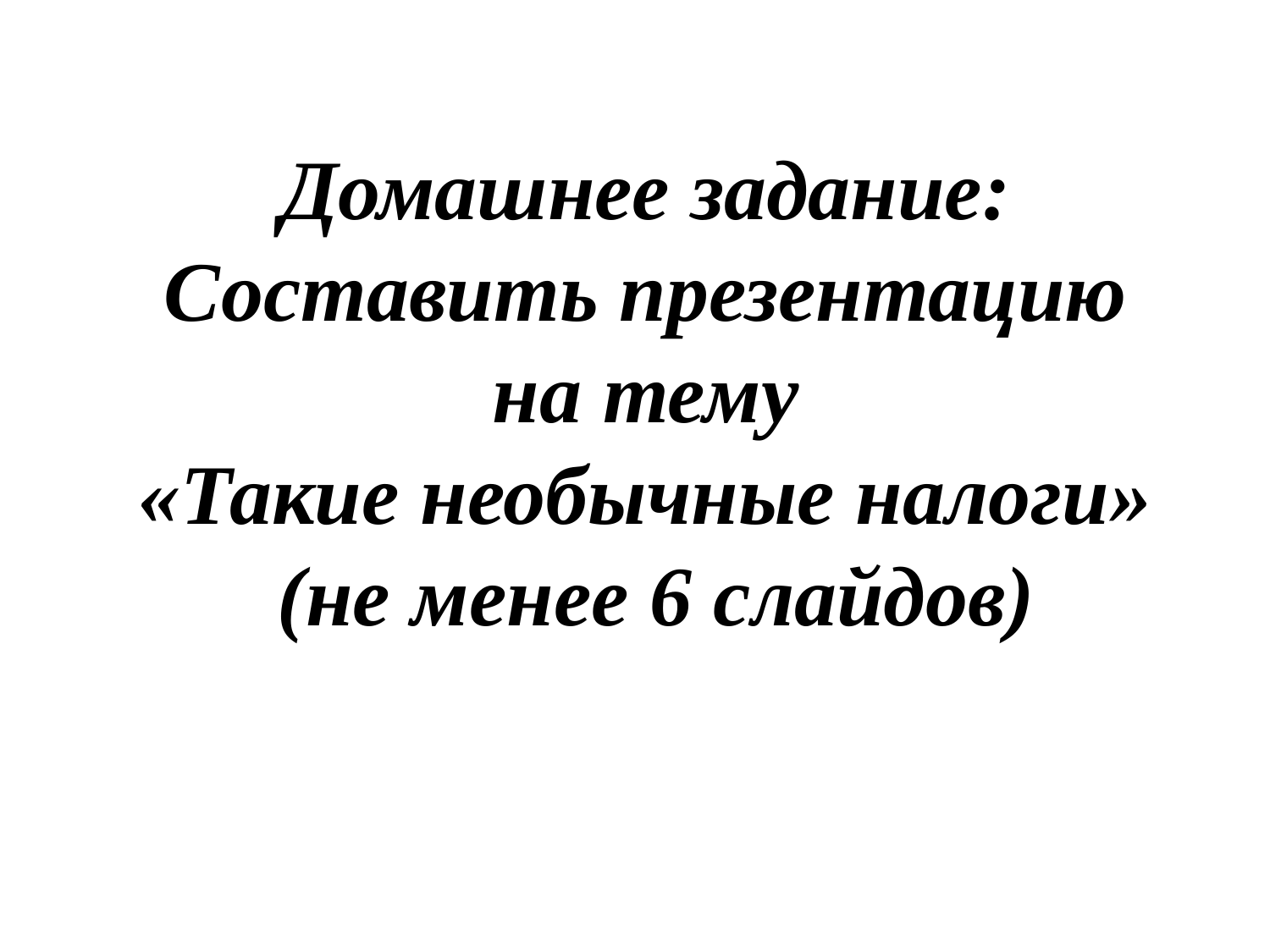

Домашнее задание:
Составить презентацию
на тему
«Такие необычные налоги»
(не менее 6 слайдов)